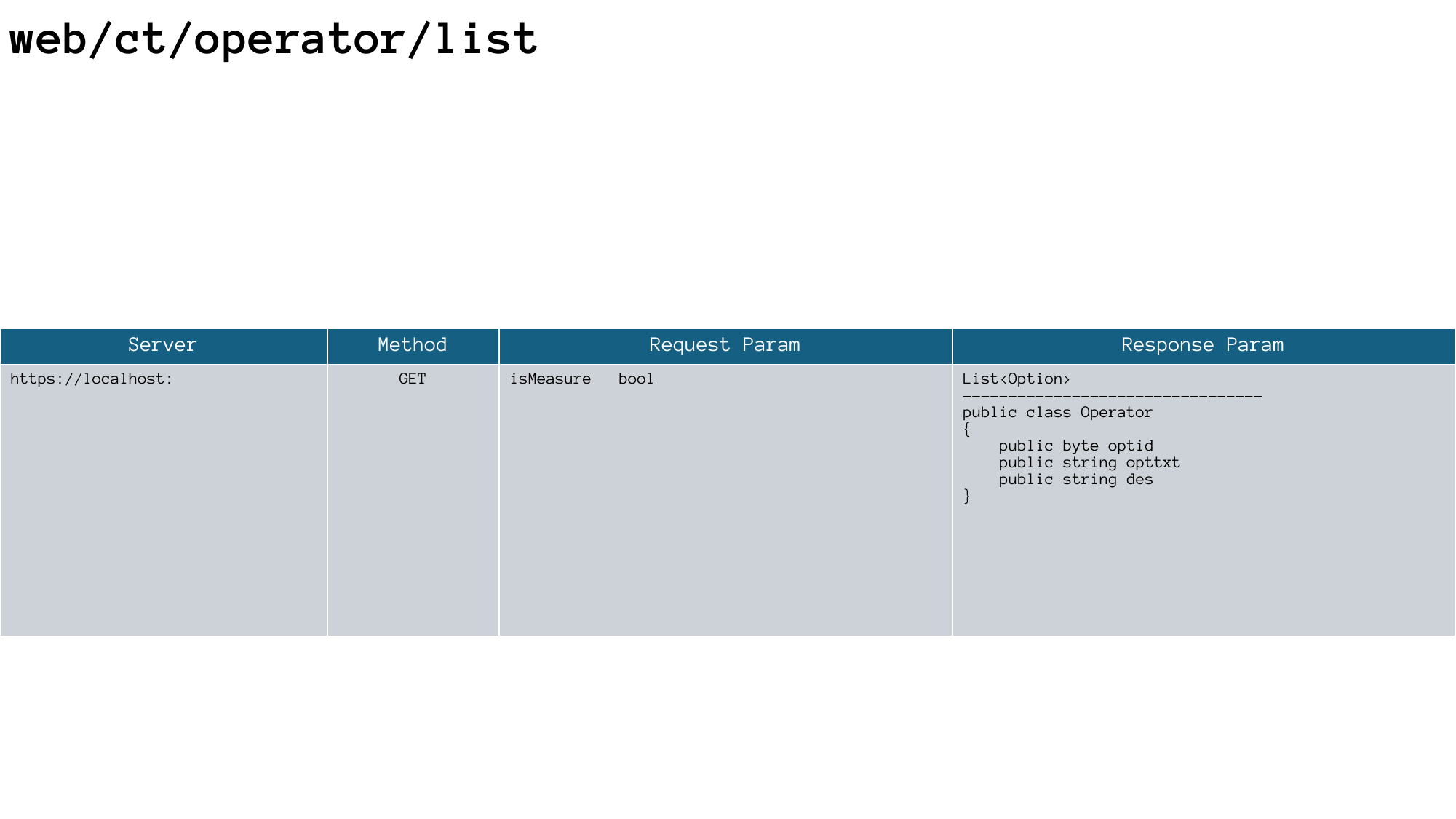

web/ct/operator/list
| Server | Method | Request Param | Response Param |
| --- | --- | --- | --- |
| https://localhost: | GET | isMeasure bool | List<Option> --------------------------------- public class Operator { public byte optid public string opttxt public string des } |